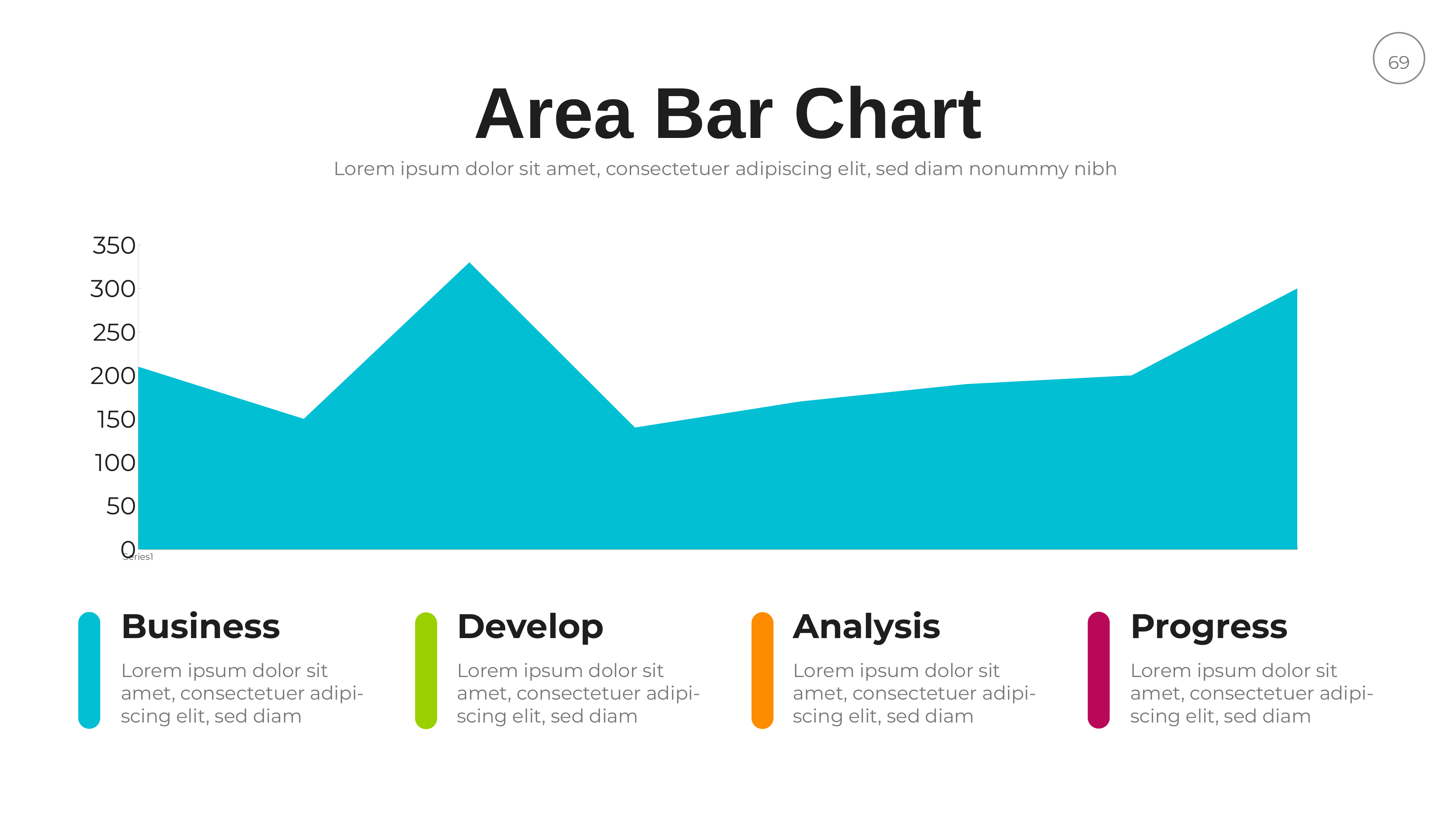

Area Bar Chart
Lorem ipsum dolor sit amet, consectetuer adipiscing elit, sed diam nonummy nibh

### Chart

| Category | Series 1 | Series 2 | Series 3 | Series 4 | Series 5 |
|---|---|---|---|---|---|
|  | 210.0 | 120.0 | 60.0 | 15.0 | None |
|  | 150.0 | 100.0 | 80.0 | 30.0 | None |
|  | 330.0 | 230.0 | 150.0 | 70.0 | None |
|  | 140.0 | 100.0 | 70.0 | 40.0 | None |
|  | 170.0 | 120.0 | 60.0 | 20.0 | None |
|  | 190.0 | 150.0 | 100.0 | 30.0 | None |
|  | 200.0 | 120.0 | 80.0 | 60.0 | None |
|  | 300.0 | 220.0 | 110.0 | 20.0 | None |
Business
Develop
Analysis
Progress

Lorem ipsum dolor sit amet, consectetuer adipi-scing elit, sed diam
Lorem ipsum dolor sit amet, consectetuer adipi-scing elit, sed diam
Lorem ipsum dolor sit amet, consectetuer adipi-scing elit, sed diam
Lorem ipsum dolor sit amet, consectetuer adipi-scing elit, sed diam